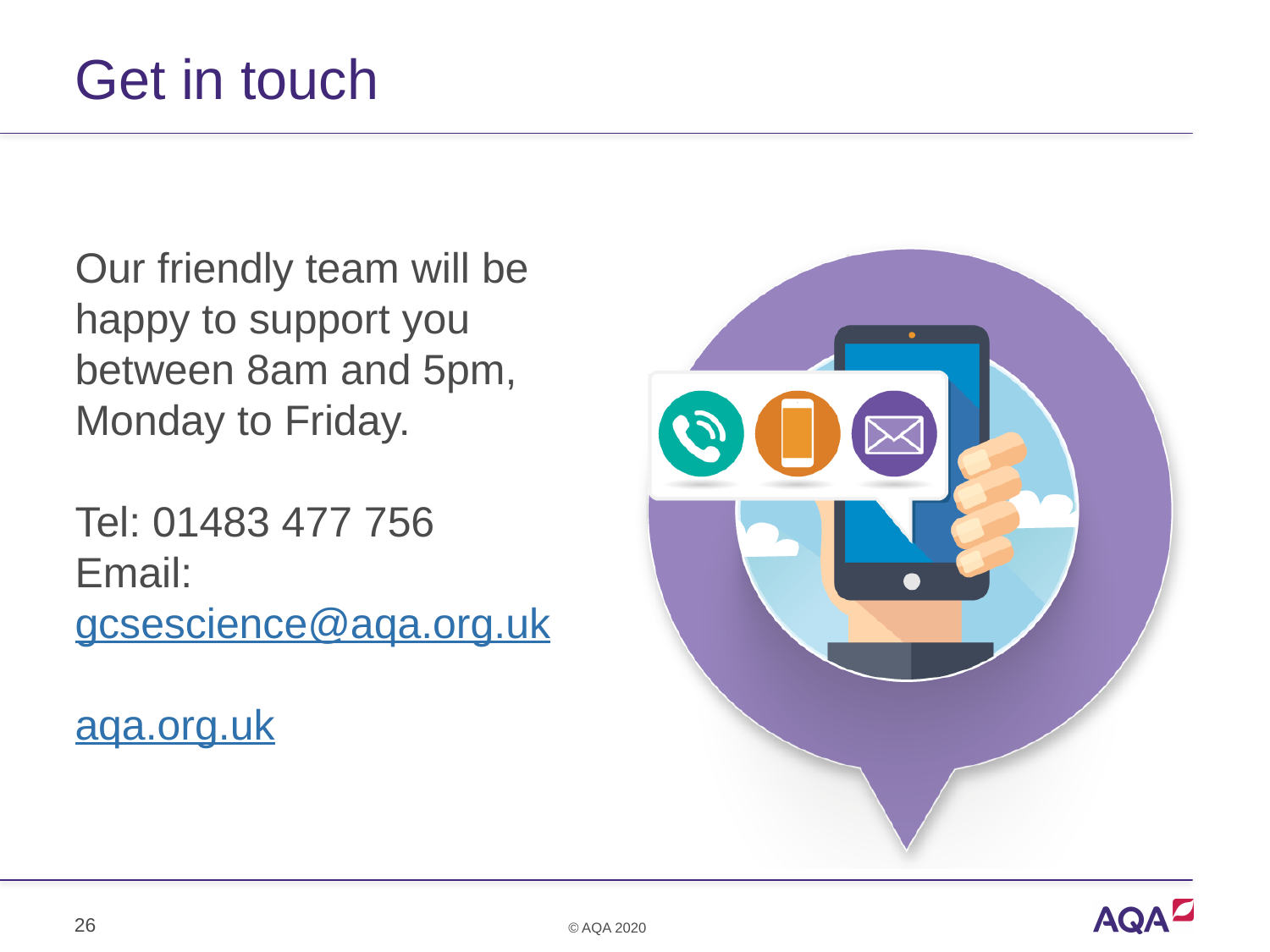

# Get in touch
Our friendly team will be happy to support you between 8am and 5pm, Monday to Friday.

Tel: 01483 477 756
Email:
gcsescience@aqa.org.uk

aqa.org.uk

26
© AQA 2020